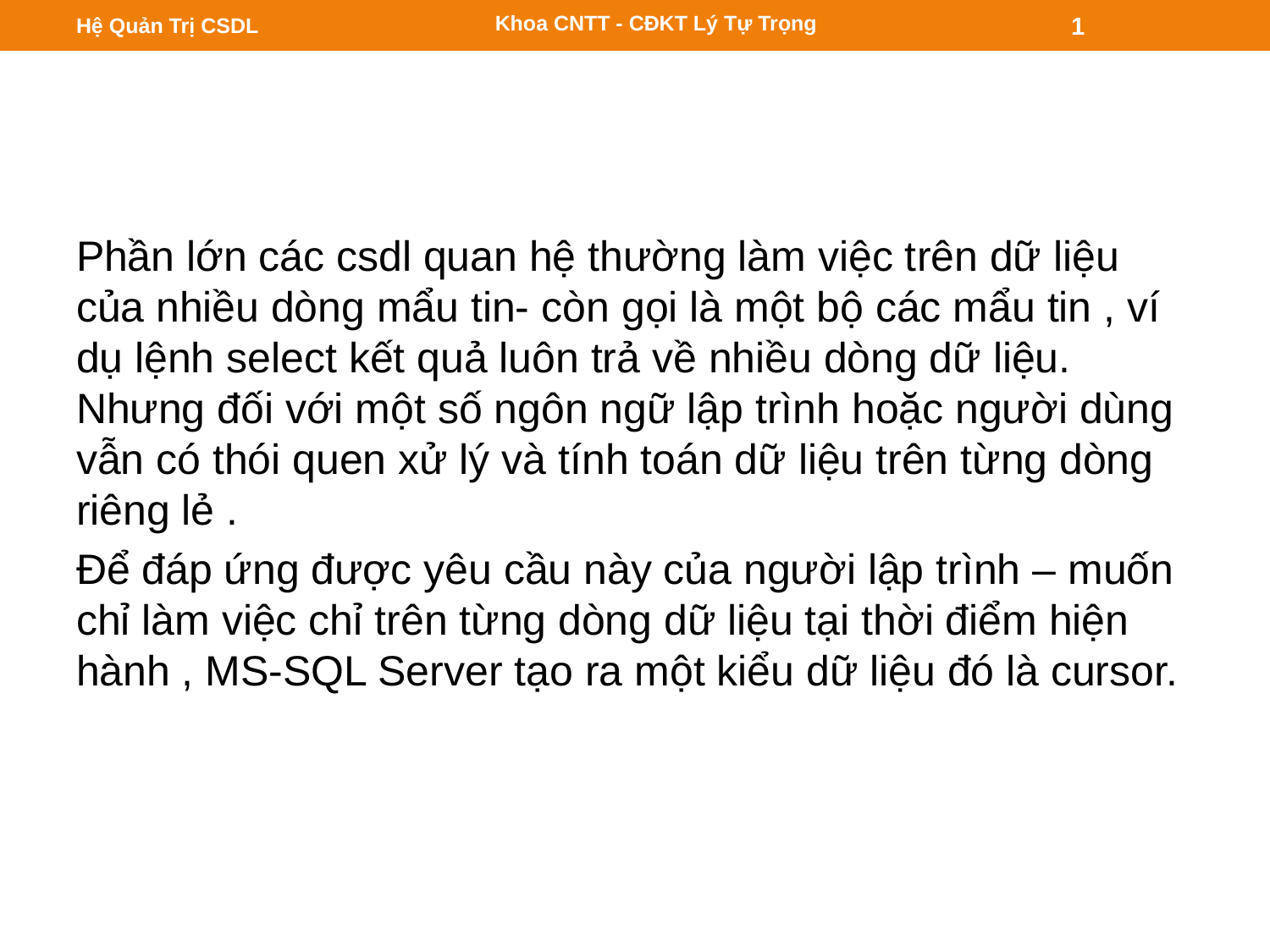

Khoa CNTT - CĐKT Lý Tự Trọng
Hệ Quản Trị CSDL
1
Phần lớn các csdl quan hệ thường làm việc trên dữ liệu của nhiều dòng mẩu tin- còn gọi là một bộ các mẩu tin , ví dụ lệnh select kết quả luôn trả về nhiều dòng dữ liệu. Nhưng đối với một số ngôn ngữ lập trình hoặc người dùng vẫn có thói quen xử lý và tính toán dữ liệu trên từng dòng riêng lẻ .
Để đáp ứng được yêu cầu này của người lập trình – muốn chỉ làm việc chỉ trên từng dòng dữ liệu tại thời điểm hiện hành , MS-SQL Server tạo ra một kiểu dữ liệu đó là cursor.